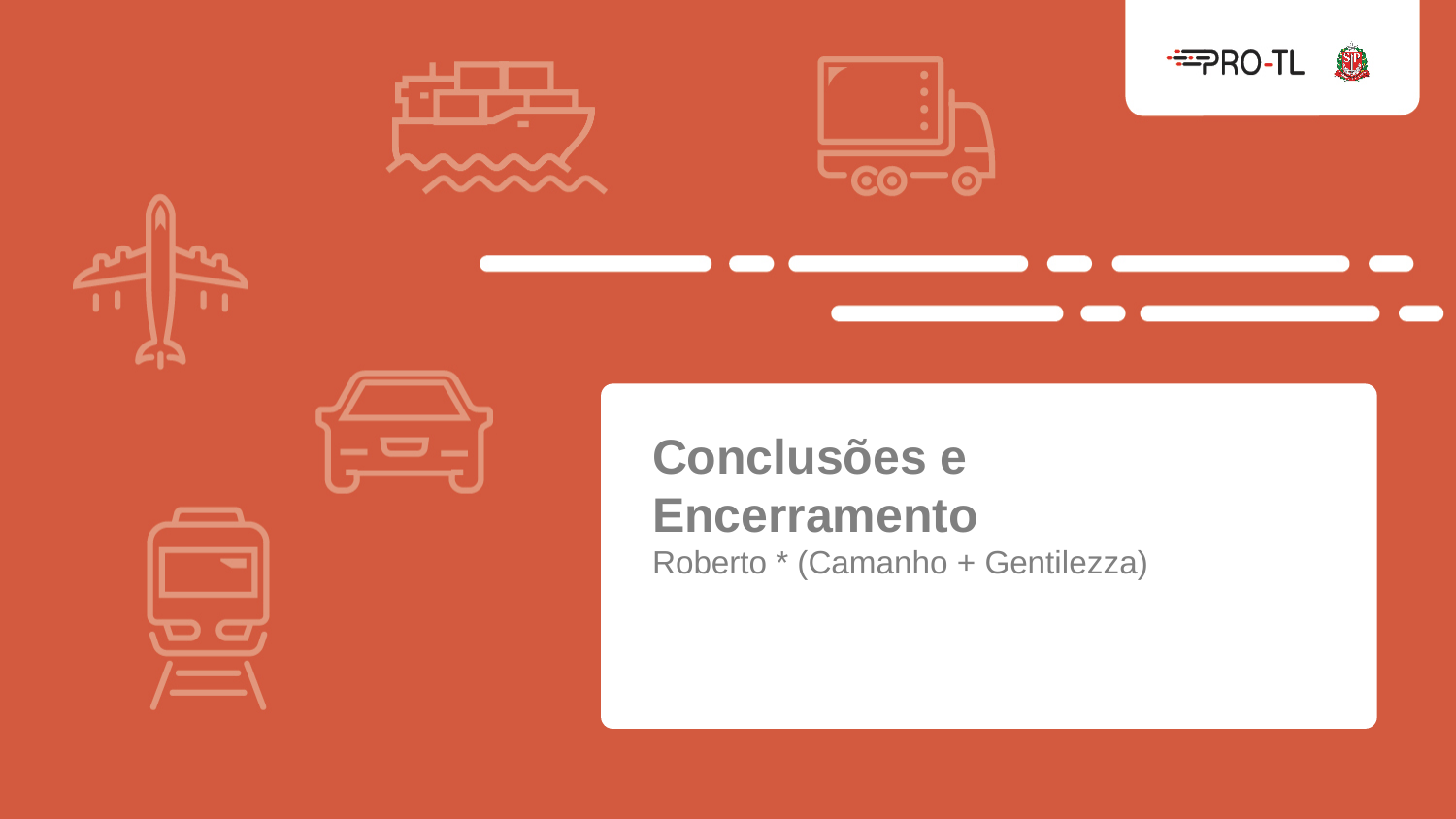

Conclusões e
Encerramento
Roberto * (Camanho + Gentilezza)